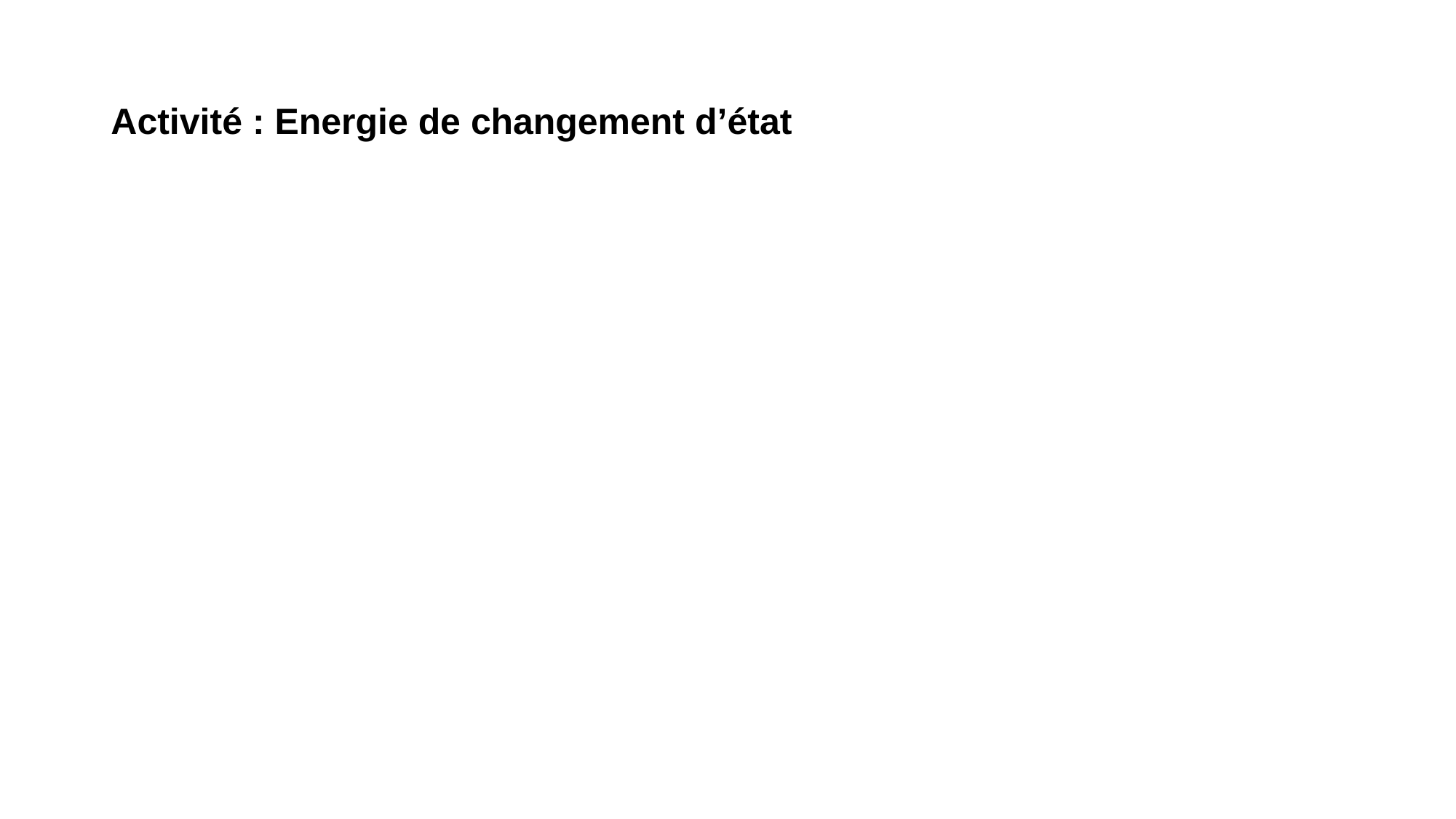

# Activité : Energie de changement d’état